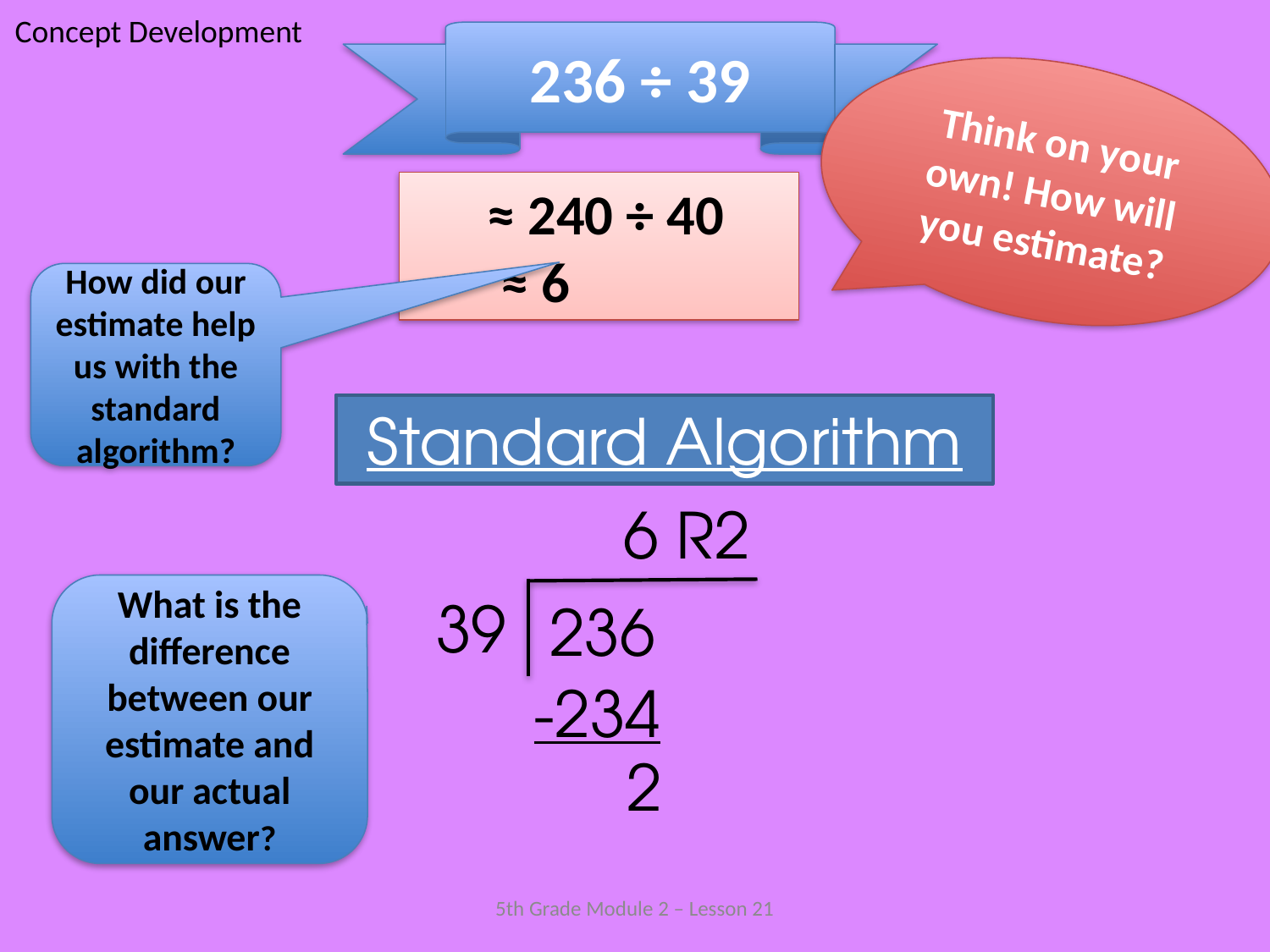

Concept Development
236 ÷ 39
Think on your own! How will you estimate?
 ≈ 240 ÷ 40
≈ 6
How did our estimate help us with the standard algorithm?
Standard Algorithm
 6 R2
What is the difference between our estimate and our actual answer?
39
236
  -234
  2
5th Grade Module 2 – Lesson 21